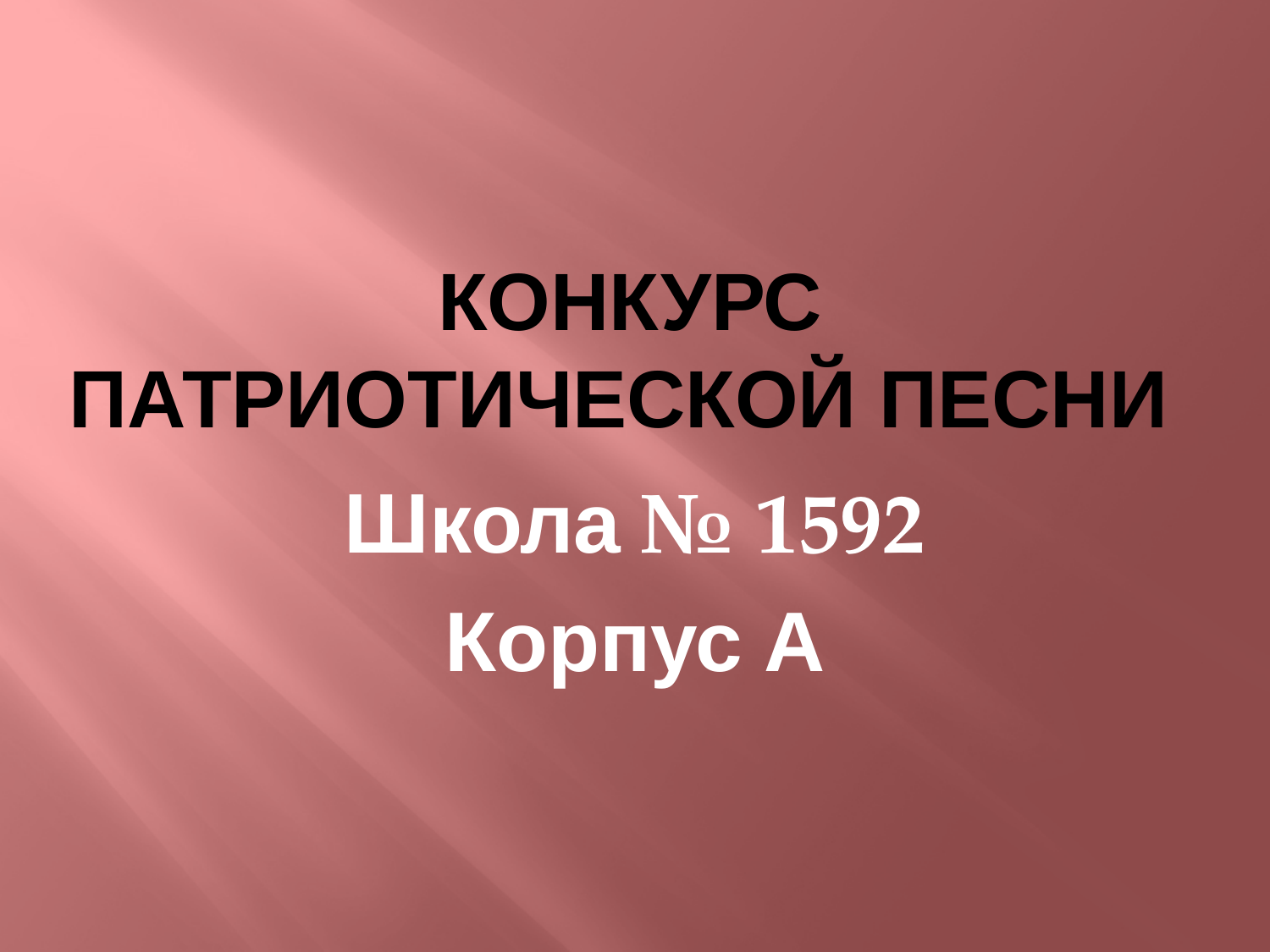

# Конкурс патриотической песни
Школа № 1592
Корпус А